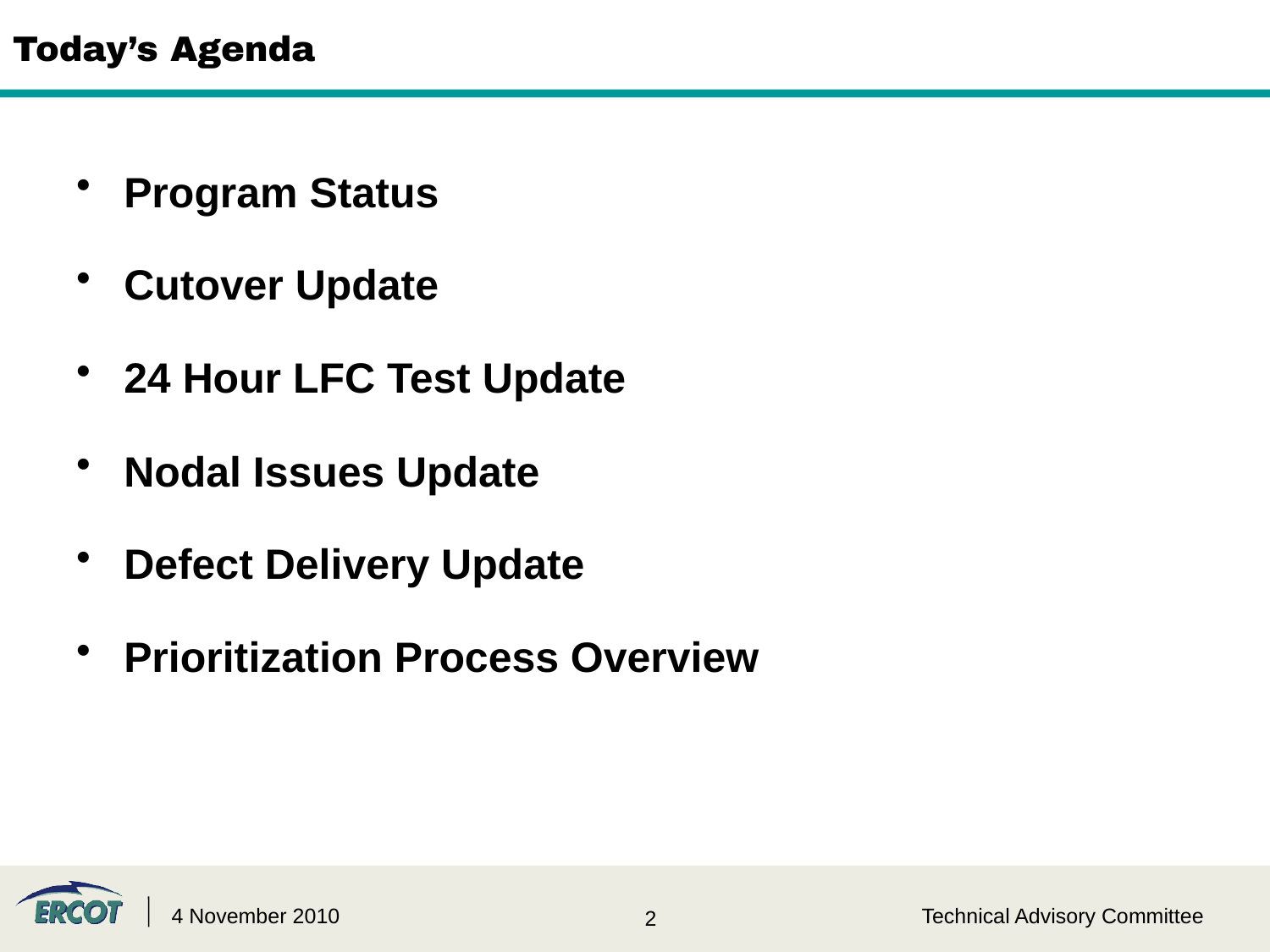

# Today’s Agenda
Program Status
Cutover Update
24 Hour LFC Test Update
Nodal Issues Update
Defect Delivery Update
Prioritization Process Overview

4 November 2010
Technical Advisory Committee